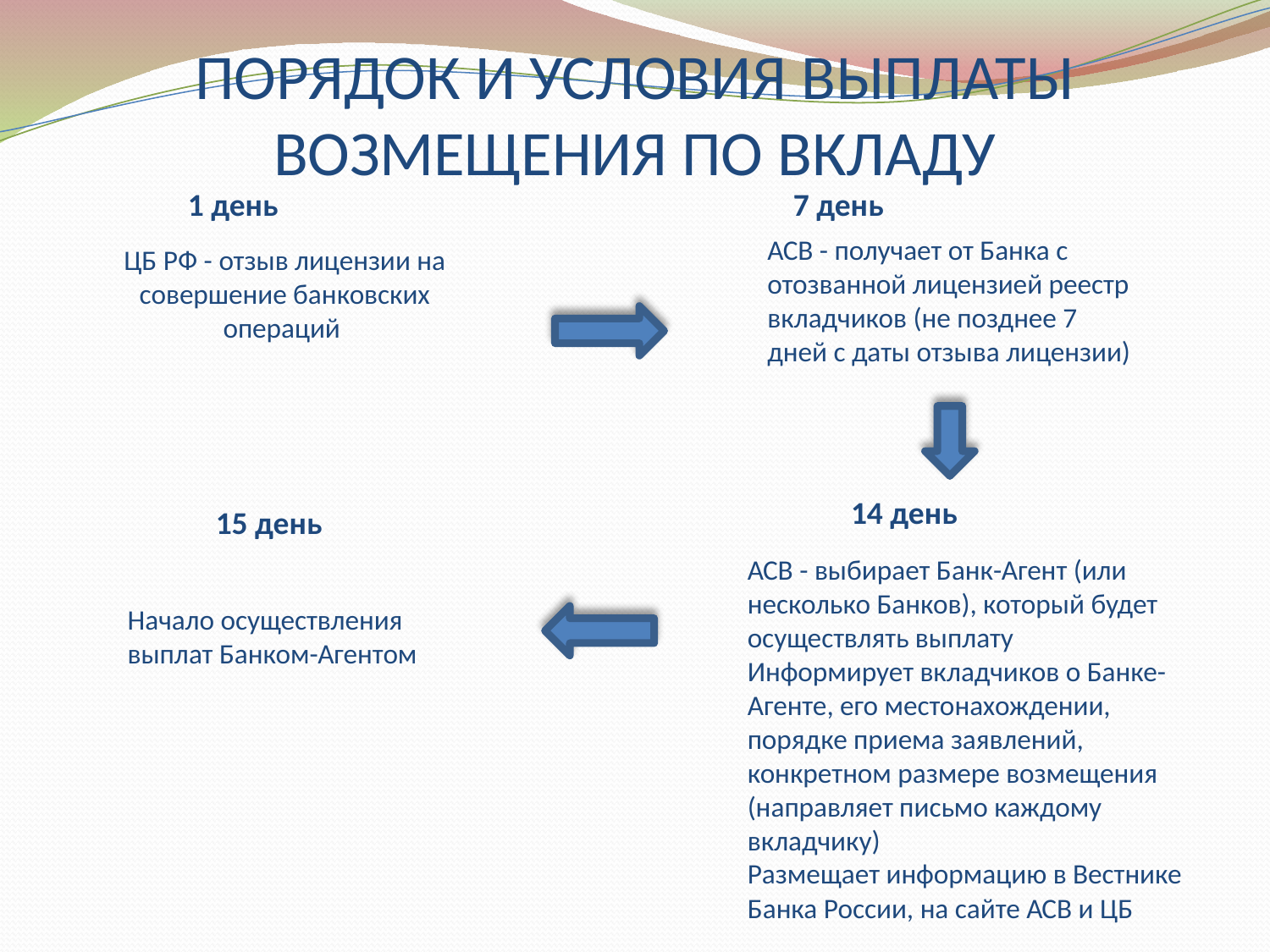

# ПОРЯДОК И УСЛОВИЯ ВЫПЛАТЫ ВОЗМЕЩЕНИЯ ПО ВКЛАДУ
1 день
7 день
АСВ - получает от Банка с отозванной лицензией реестр вкладчиков (не позднее 7 дней с даты отзыва лицензии)

ЦБ РФ - отзыв лицензии на совершение банковских операций

14 день
15 день
АСВ - выбирает Банк-Агент (или несколько Банков), который будет осуществлять выплату
Информирует вкладчиков о Банке-Агенте, его местонахождении, порядке приема заявлений, конкретном размере возмещения (направляет письмо каждому вкладчику)
Размещает информацию в Вестнике Банка России, на сайте АСВ и ЦБ

Начало осуществления выплат Банком-Агентом